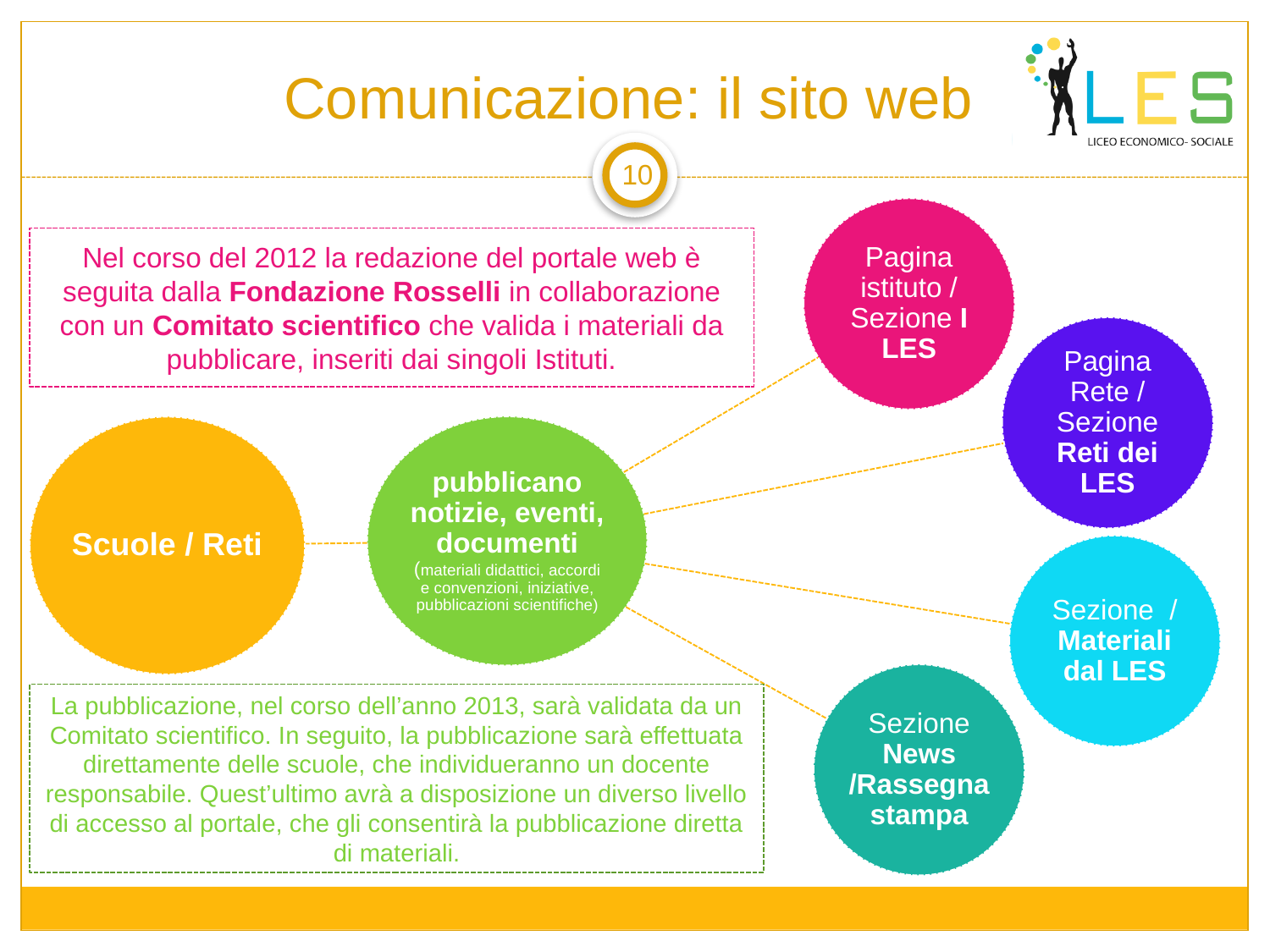

# Comunicazione: il sito web
10
pubblicano notizie, eventi, documenti (materiali didattici, accordi e convenzioni, iniziative, pubblicazioni scientifiche)

Pagina istituto / Sezione I LES

Pagina Rete / Sezione Reti dei LES

Sezione  / Materiali dal LES

Sezione News /Rassegna stampa

Scuole / Reti
Nel corso del 2012 la redazione del portale web è seguita dalla Fondazione Rosselli in collaborazione con un Comitato scientifico che valida i materiali da pubblicare, inseriti dai singoli Istituti.

La pubblicazione, nel corso dell’anno 2013, sarà validata da un Comitato scientifico. In seguito, la pubblicazione sarà effettuata direttamente delle scuole, che individueranno un docente responsabile. Quest’ultimo avrà a disposizione un diverso livello di accesso al portale, che gli consentirà la pubblicazione diretta di materiali.